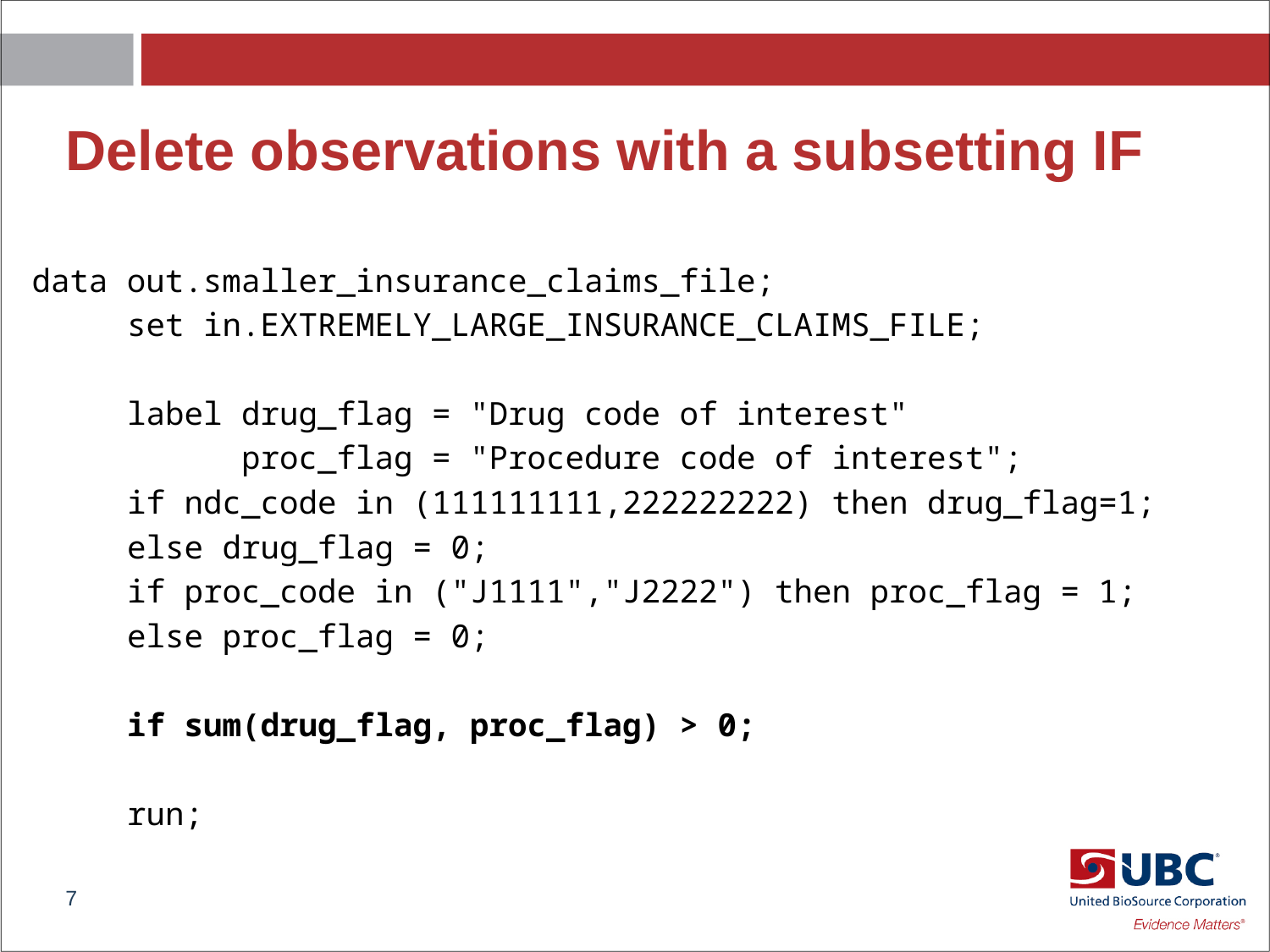

# Delete observations with a subsetting IF
 data out.smaller_insurance_claims_file;
      set in.EXTREMELY_LARGE_INSURANCE_CLAIMS_FILE;

      label drug_flag = "Drug code of interest"
            proc_flag = "Procedure code of interest";
      if ndc_code in (111111111,222222222) then drug_flag=1;
      else drug_flag = 0;
      if proc_code in ("J1111","J2222") then proc_flag = 1;
      else proc_flag = 0;

      if sum(drug_flag, proc_flag) > 0;

      run;
7